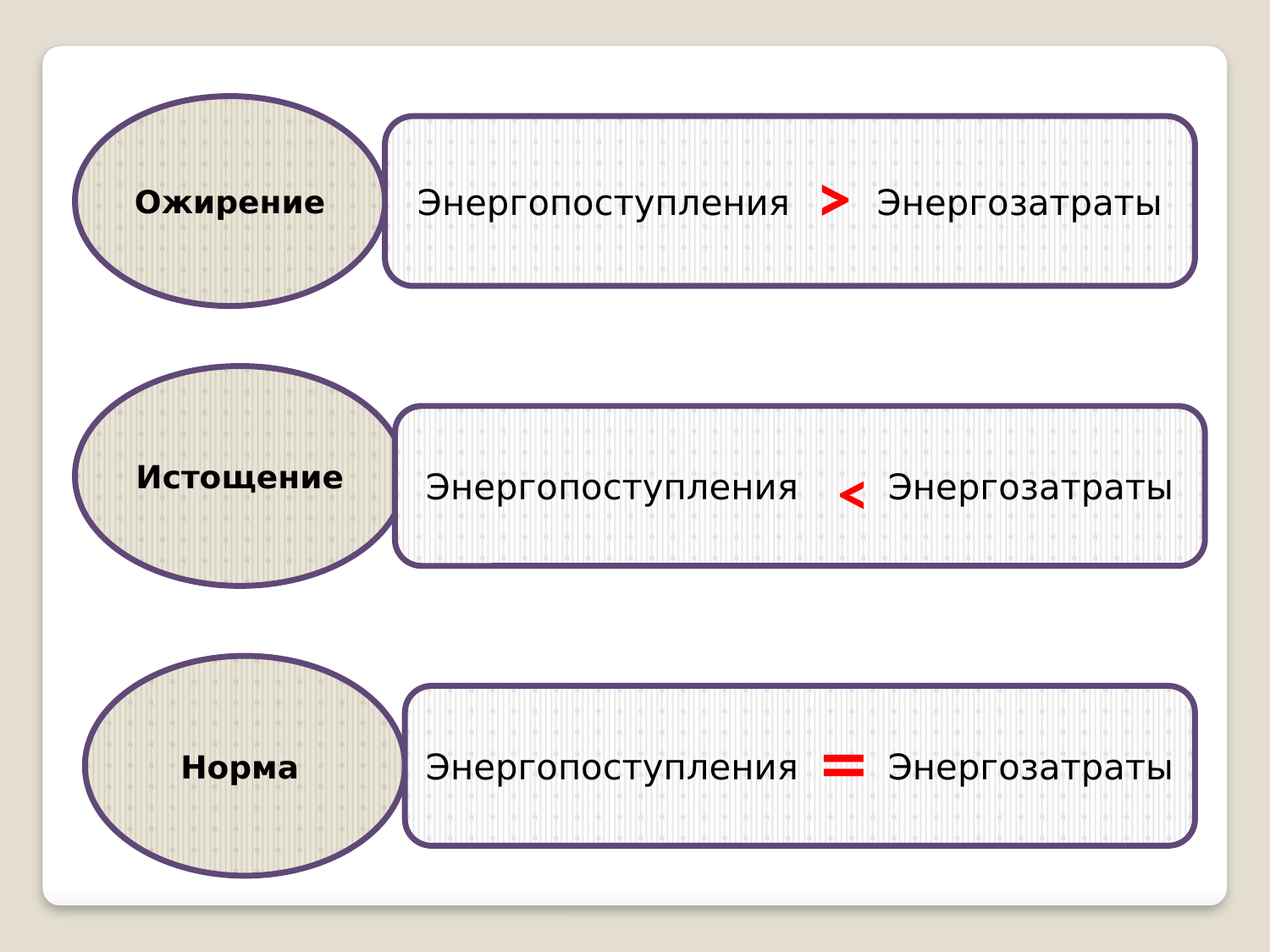

Ожирение
Энергопоступления          Энергозатраты
  >
Истощение
Энергопоступления        Энергозатраты
<
Норма
Энергопоступления        Энергозатраты
=